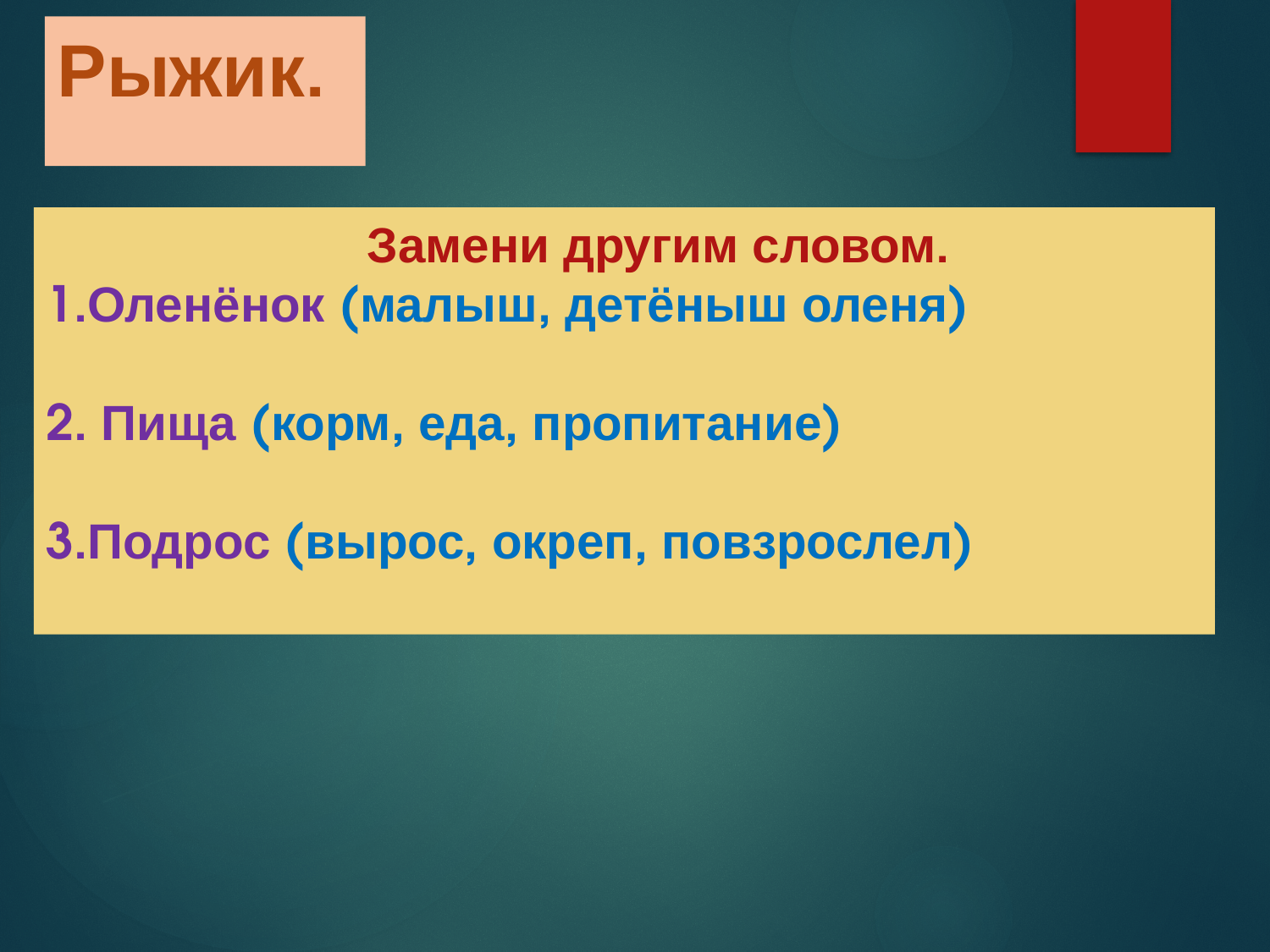

# Рыжик.
     Замени другим словом.
1.Оленёнок (малыш, детёныш оленя)

2. Пища (корм, еда, пропитание)

3.Подрос (вырос, окреп, повзрослел)